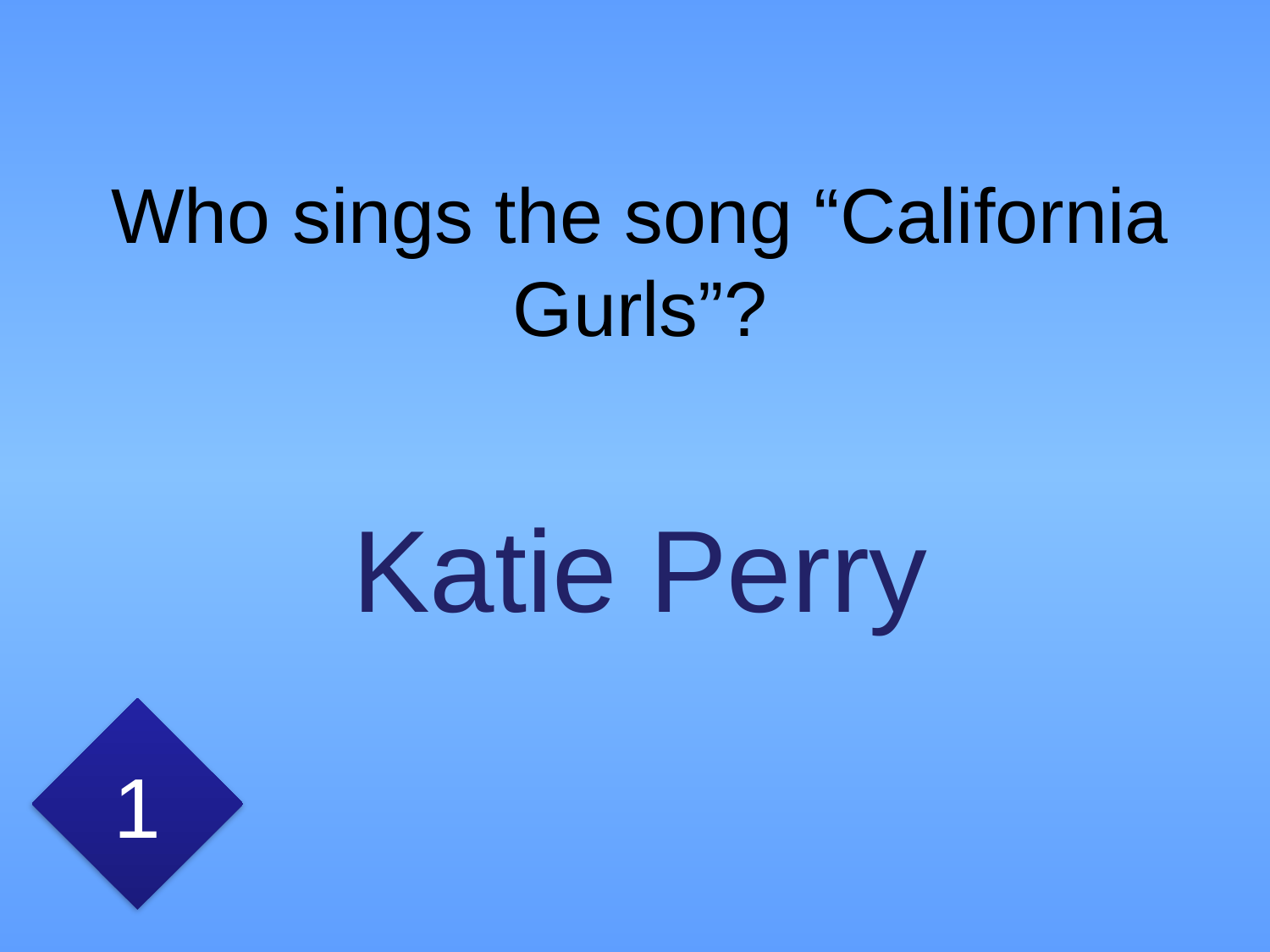

# Who sings the song “California Gurls”?
Katie Perry
1